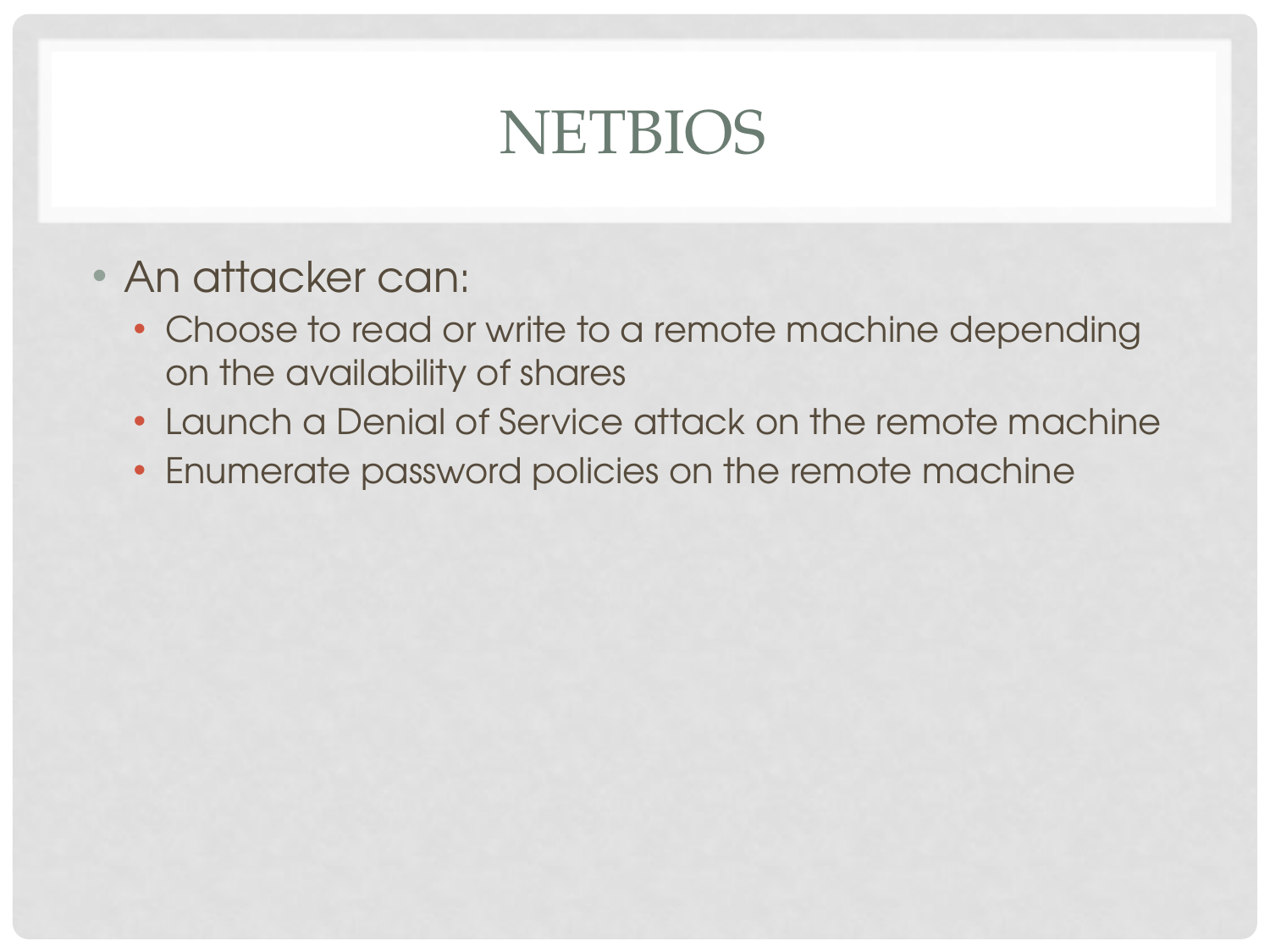

# NetbIOs
An attacker can:
Choose to read or write to a remote machine depending on the availability of shares
Launch a Denial of Service attack on the remote machine
Enumerate password policies on the remote machine